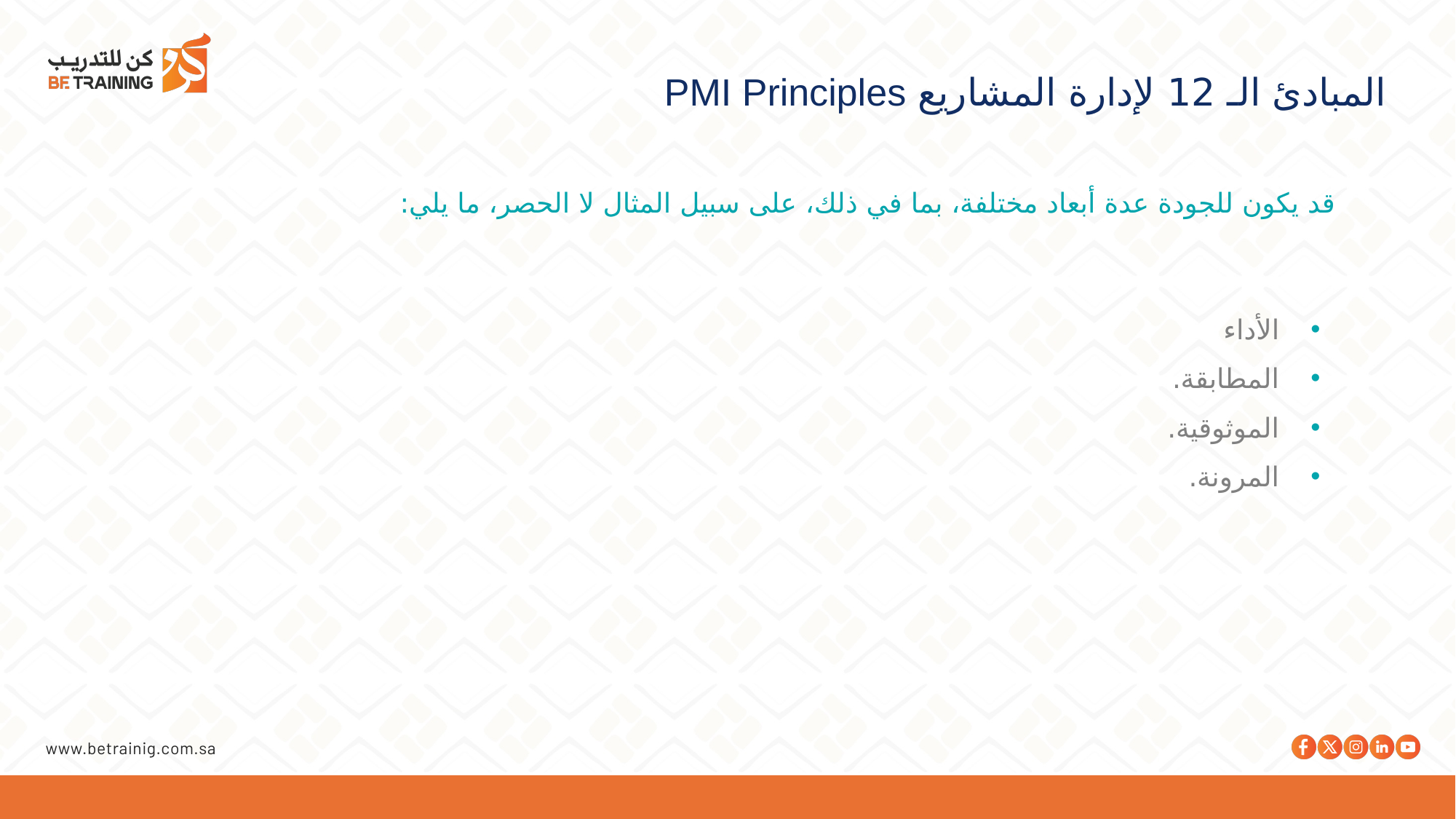

المبادئ الـ 12 لإدارة المشاريع PMI Principles
قد يكون للجودة عدة أبعاد مختلفة، بما في ذلك، على سبيل المثال لا الحصر، ما يلي:

الأداء
المطابقة.
الموثوقية.
المرونة.

الرضا.
التجانس
الكفاءة.
الاستدامة.